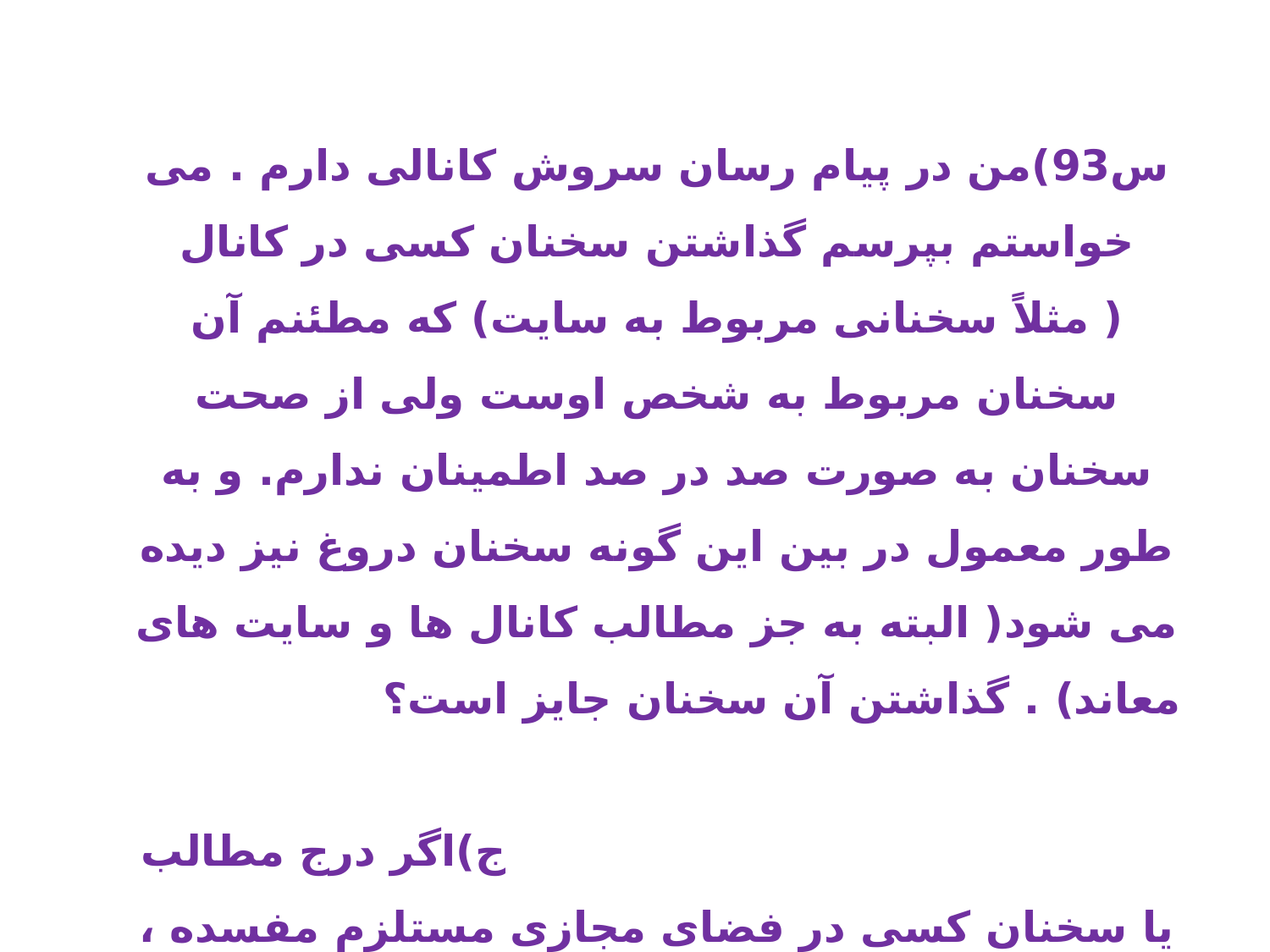

4)استفاده از شبکه های شهوت شود، جایز نیست. (اجوبه،س1200)
6) اگر استفاده از فضای مجازی، شبکه های اجتماعی و بازیهای اینترنتی، موجب اذیت و آزار والدین شود، حرام و گناه است.
س93)من در پیام رسان سروش کانالی دارم . می خواستم بپرسم گذاشتن سخنان کسی در کانال ( مثلاً سخنانی مربوط به سایت) که مطئنم آن سخنان مربوط به شخص اوست ولی از صحت سخنان به صورت صد در صد اطمینان ندارم. و به طور معمول در بین این گونه سخنان دروغ نیز دیده می شود( البته به جز مطالب کانال ها و سایت های معاند) . گذاشتن آن سخنان جایز است؟                                                                                                                                       ج)اگر درج مطالب یا سخنان کسی در فضای مجازی مستلزم مفسده ، گمراه شدن مخاطبان یا خلاف مقررات و قوانین باشد ، جایز نیست.